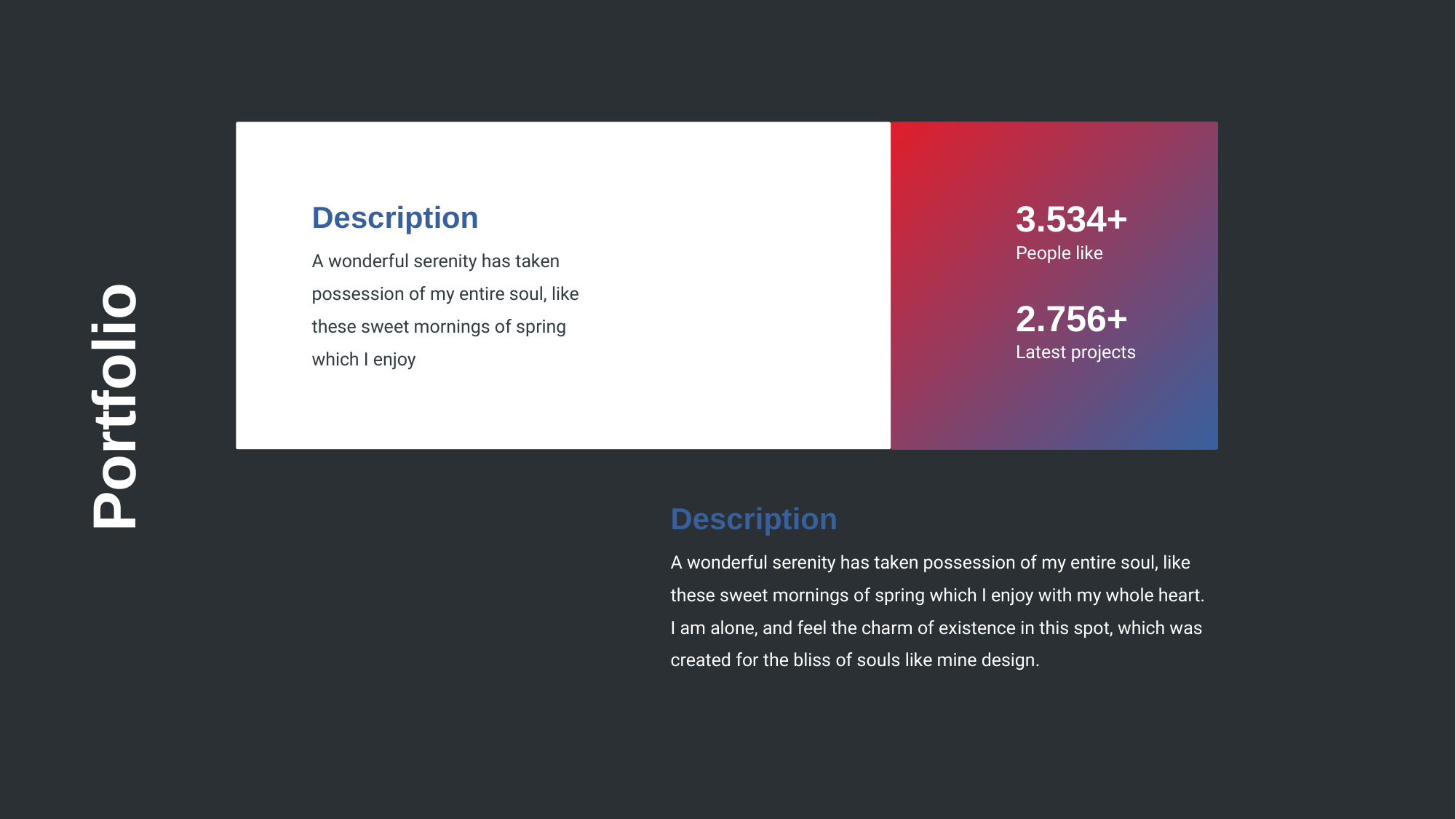

3.534+
Description

A wonderful serenity has taken possession of my entire soul, like these sweet mornings of spring which I enjoy
People like
2.756+
Latest projects
Portfolio

Description
A wonderful serenity has taken possession of my entire soul, like these sweet mornings of spring which I enjoy with my whole heart. I am alone, and feel the charm of existence in this spot, which was created for the bliss of souls like mine design.